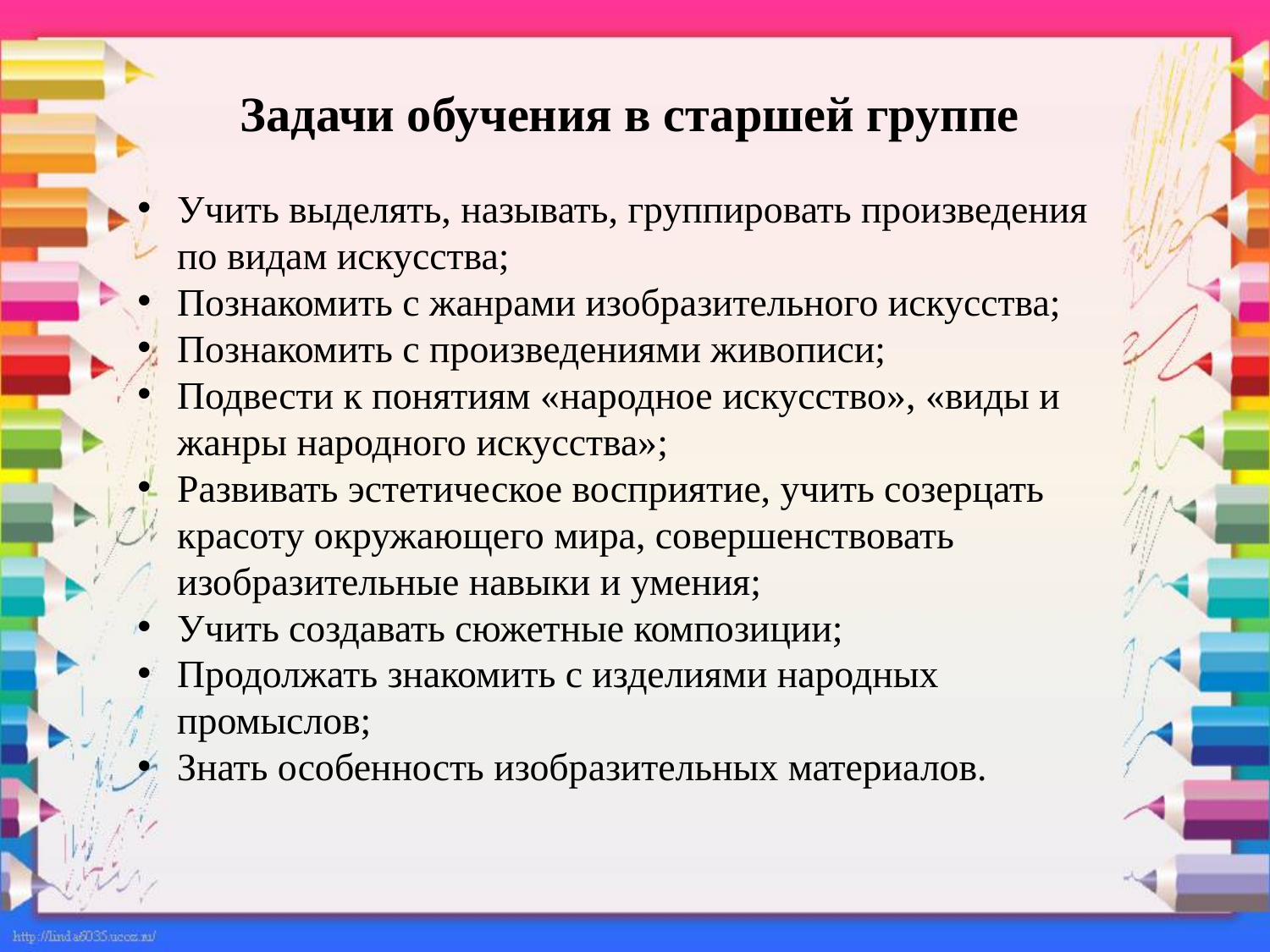

Задачи обучения в старшей группе

Учить выделять, называть, группировать произведения по видам искусства;
Познакомить с жанрами изобразительного искусства;
Познакомить с произведениями живописи;
Подвести к понятиям «народное искусство», «виды и жанры народного искусства»;
Развивать эстетическое восприятие, учить созерцать красоту окружающего мира, совершенствовать изобразительные навыки и умения;
Учить создавать сюжетные композиции;
Продолжать знакомить с изделиями народных промыслов;
Знать особенность изобразительных материалов.